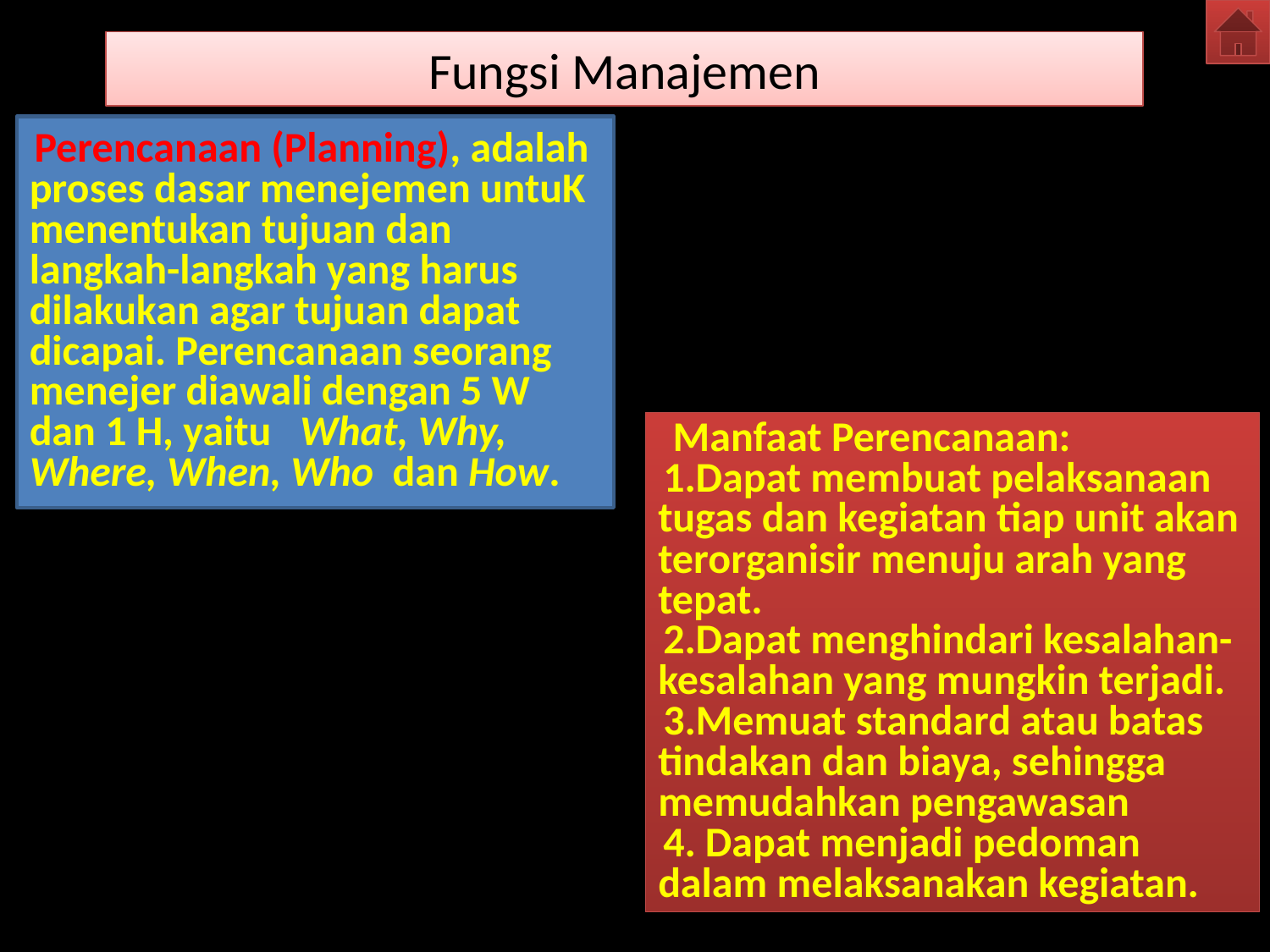

#
Fungsi Manajemen
Perencanaan (Planning), adalah proses dasar menejemen untuK menentukan tujuan dan langkah-langkah yang harus dilakukan agar tujuan dapat dicapai. Perencanaan seorang menejer diawali dengan 5 W dan 1 H, yaitu   What, Why, Where, When, Who  dan How.
 Manfaat Perencanaan:
Dapat membuat pelaksanaan tugas dan kegiatan tiap unit akan terorganisir menuju arah yang tepat.
Dapat menghindari kesalahan-kesalahan yang mungkin terjadi.
Memuat standard atau batas tindakan dan biaya, sehingga memudahkan pengawasan
 Dapat menjadi pedoman dalam melaksanakan kegiatan.